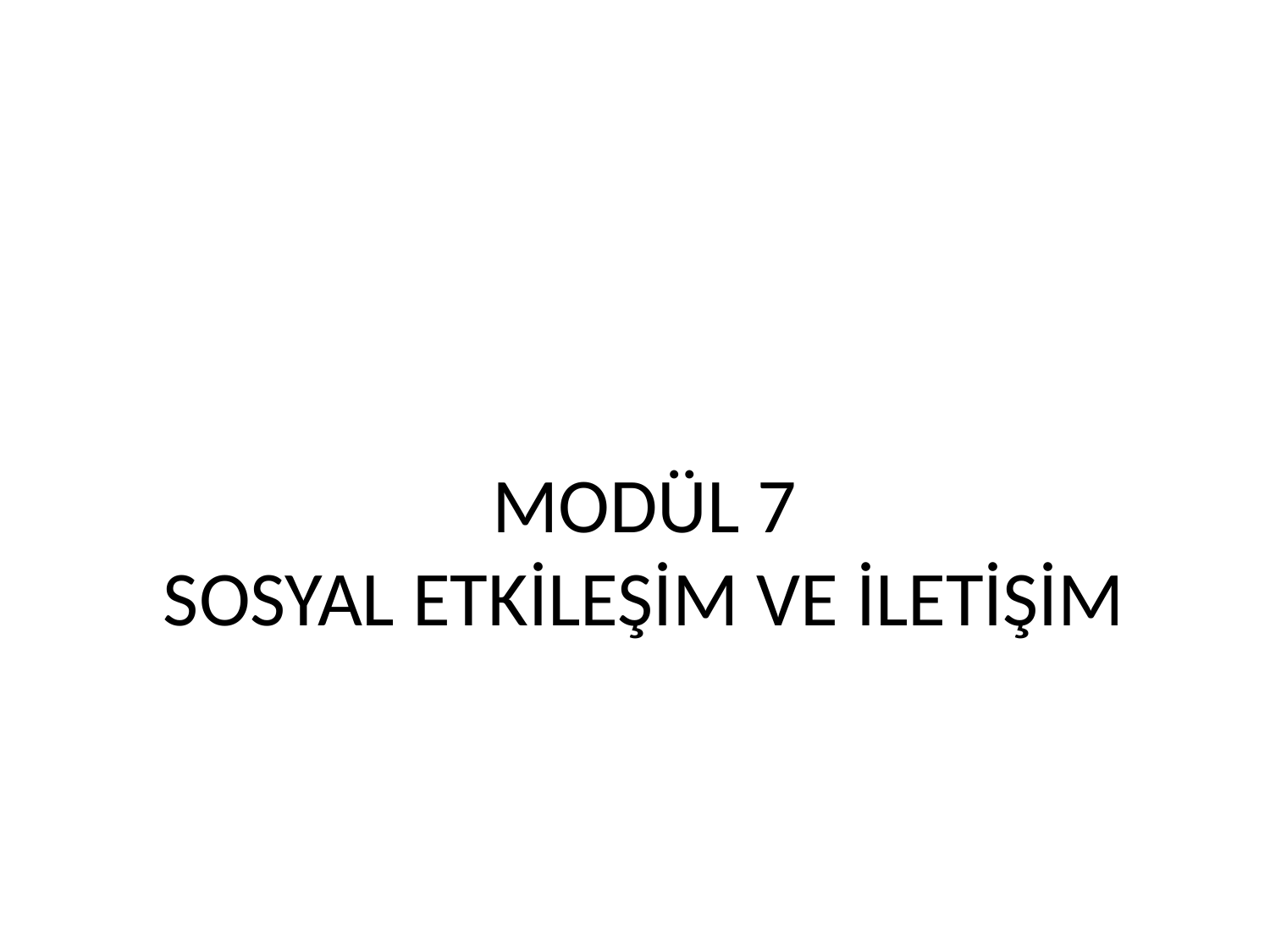

# MODÜL 7 SOSYAL ETKİLEŞİM VE İLETİŞİM